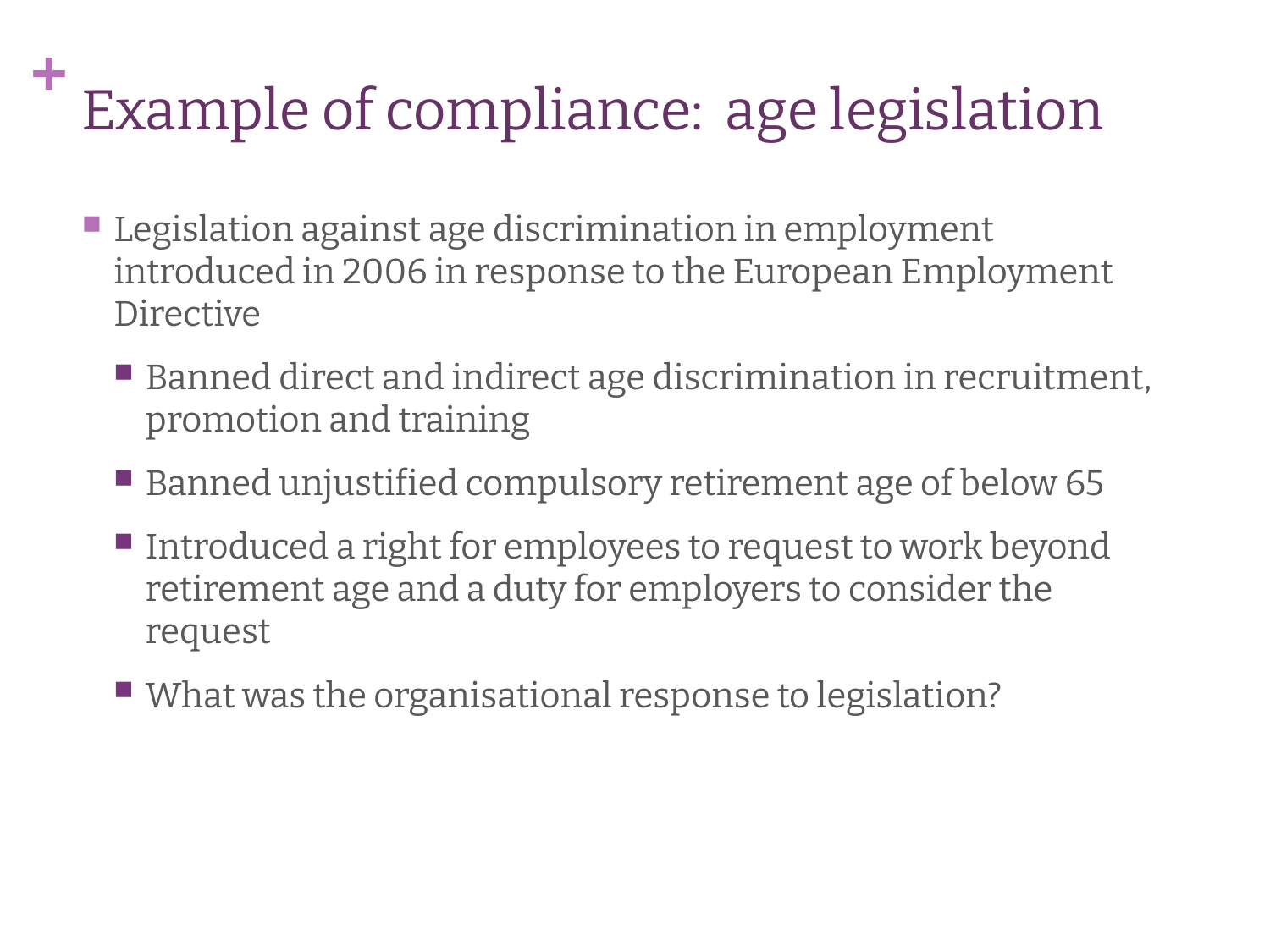

# Example of compliance:  age legislation
Legislation against age discrimination in employment introduced in 2006 in response to the European Employment Directive
Banned direct and indirect age discrimination in recruitment, promotion and training
Banned unjustified compulsory retirement age of below 65
Introduced a right for employees to request to work beyond retirement age and a duty for employers to consider the request
What was the organisational response to legislation?